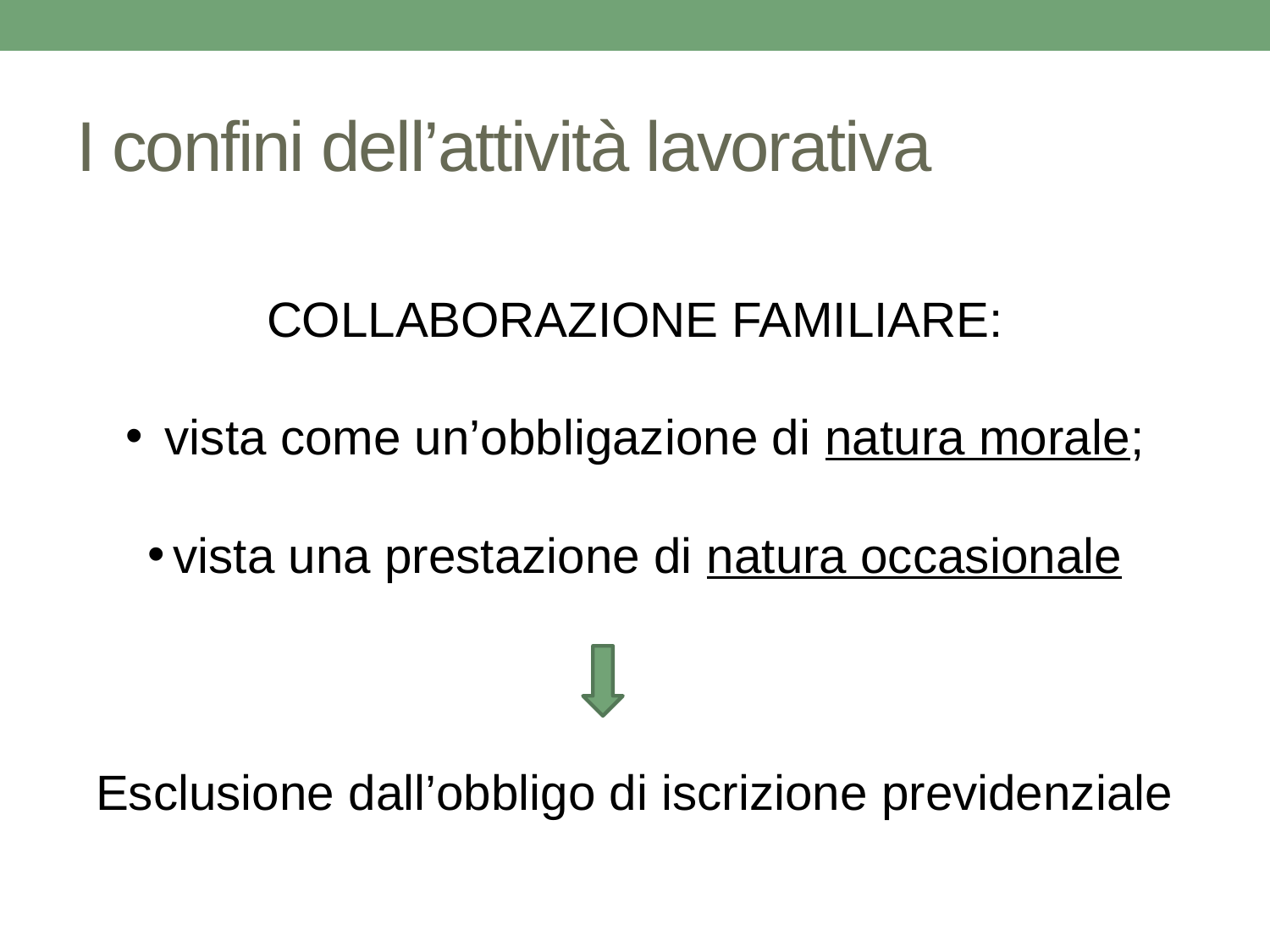

# I confini dell’attività lavorativa

COLLABORAZIONE FAMILIARE:

 vista come un’obbligazione di natura morale;

vista una prestazione di natura occasionale

Esclusione dall’obbligo di iscrizione previdenziale